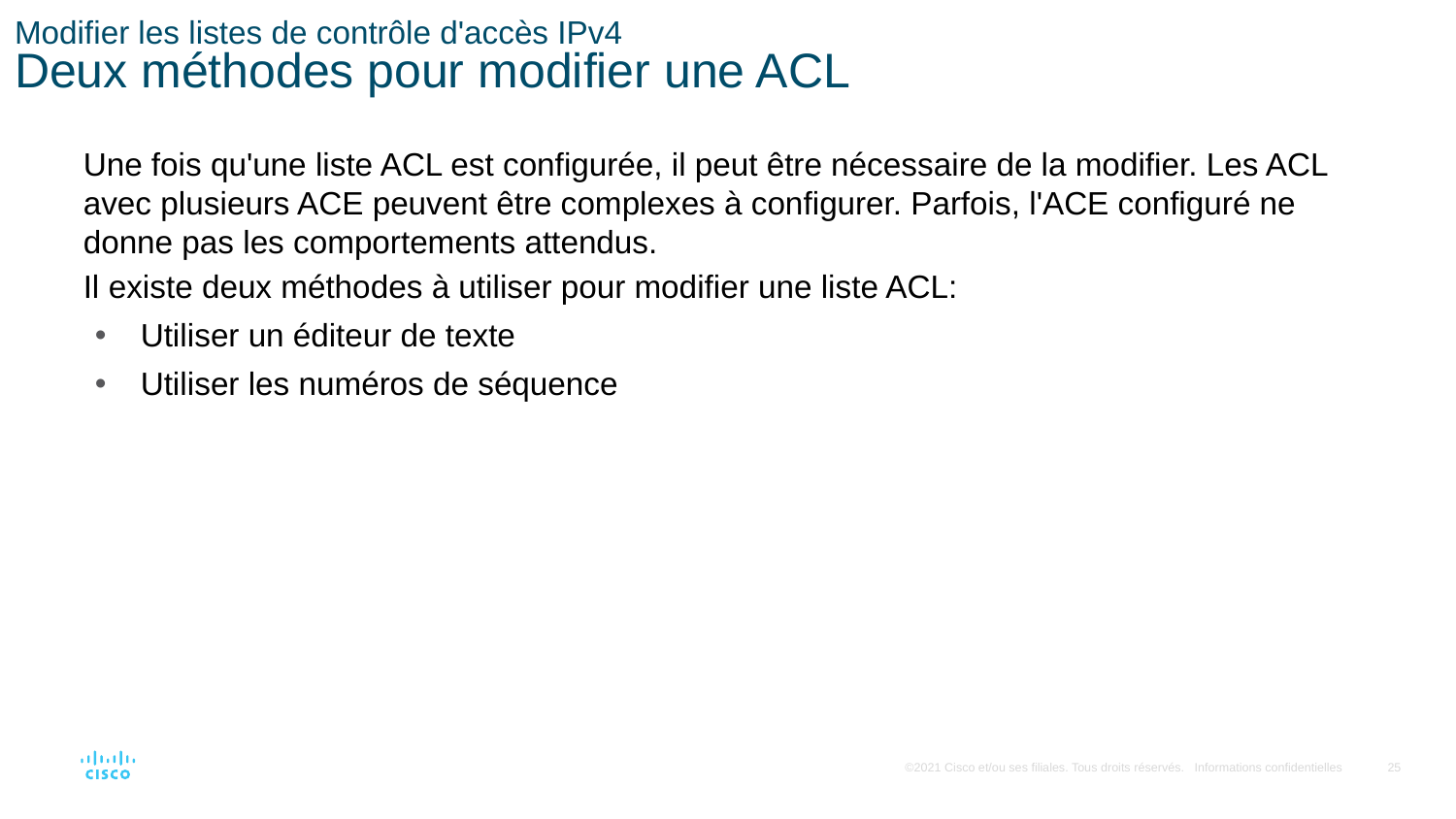

# Modifier les listes de contrôle d'accès IPv4 Deux méthodes pour modifier une ACL
Une fois qu'une liste ACL est configurée, il peut être nécessaire de la modifier. Les ACL avec plusieurs ACE peuvent être complexes à configurer. Parfois, l'ACE configuré ne donne pas les comportements attendus.
Il existe deux méthodes à utiliser pour modifier une liste ACL:
Utiliser un éditeur de texte
Utiliser les numéros de séquence